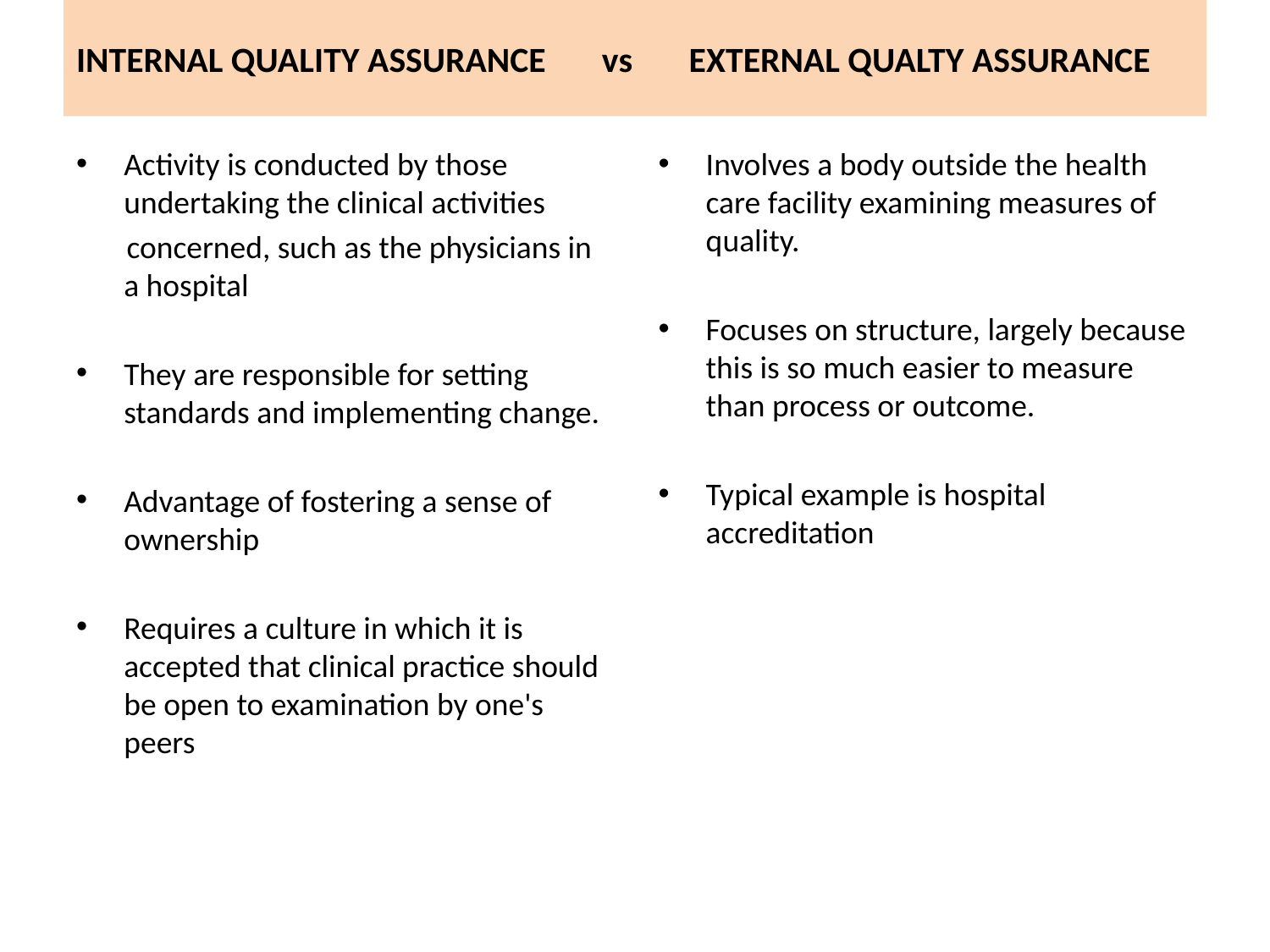

# INTERNAL QUALITY ASSURANCE       vs       EXTERNAL QUALTY ASSURANCE
Activity is conducted by those undertaking the clinical activities
       concerned, such as the physicians in a hospital

They are responsible for setting standards and implementing change.

Advantage of fostering a sense of ownership

Requires a culture in which it is accepted that clinical practice should be open to examination by one's peers
Involves a body outside the health care facility examining measures of quality.

Focuses on structure, largely because this is so much easier to measure than process or outcome.

Typical example is hospital accreditation